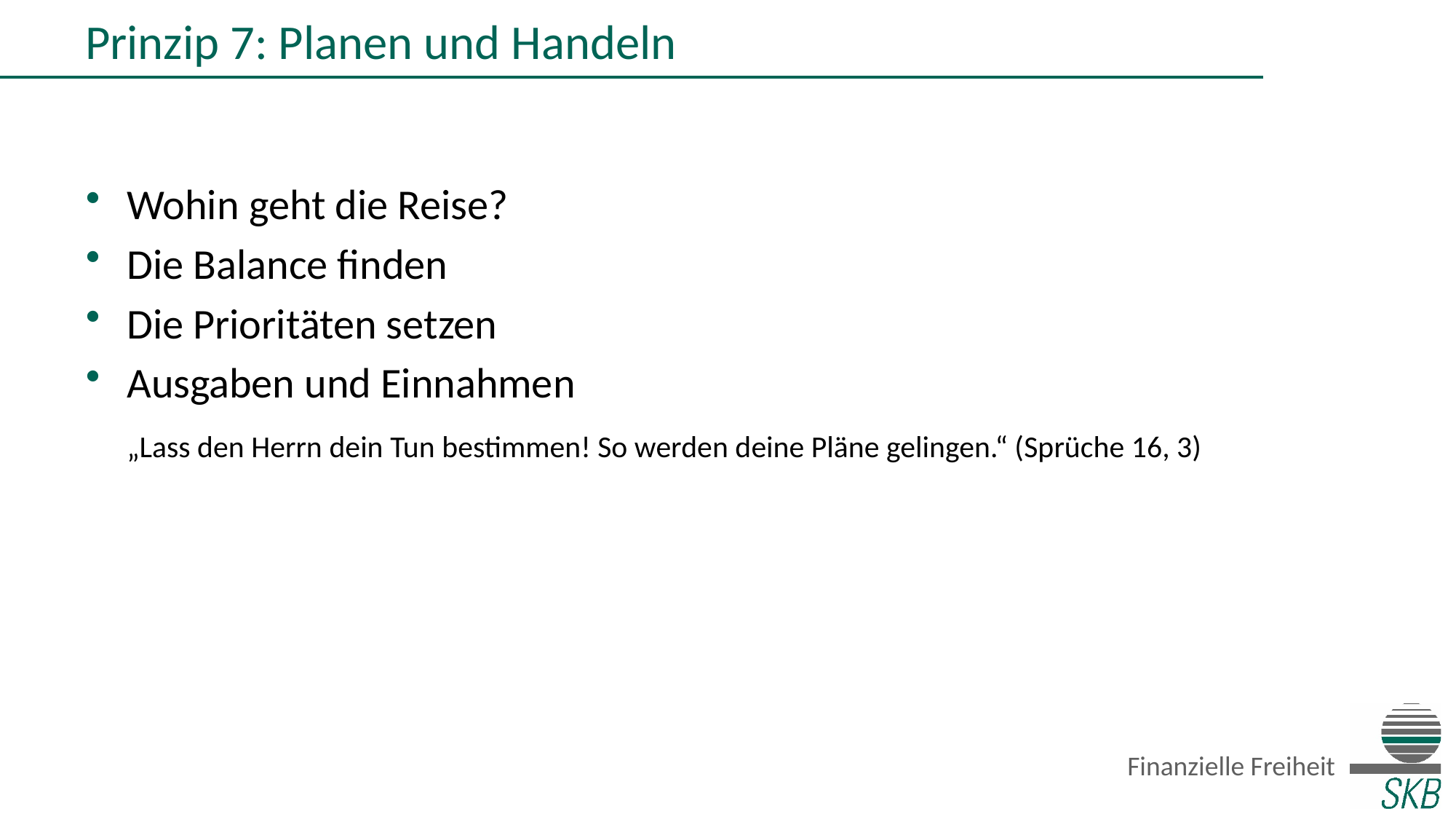

Prinzip 7: Planen und Handeln
Wohin geht die Reise?
Die Balance finden
Die Prioritäten setzen
Ausgaben und Einnahmen
	„Lass den Herrn dein Tun bestimmen! So werden deine Pläne gelingen.“ (Sprüche 16, 3)